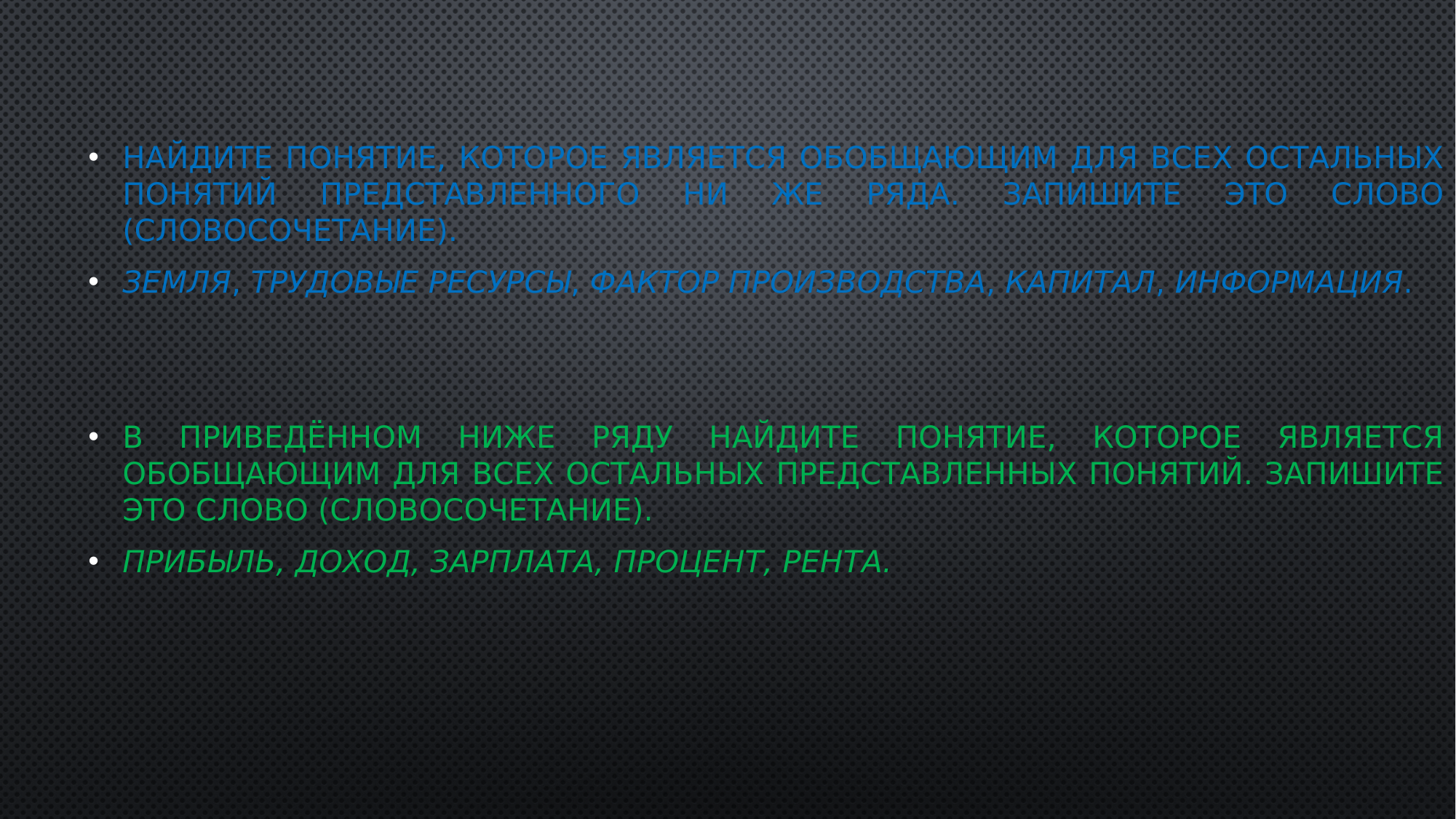

Найдите понятие, которое является обобщающим для всех остальных понятий представленного ни же ряда. Запишите это слово (словосочетание).
Земля, трудовые ресурсы, фактор производства, капитал, информация.

В приведённом ниже ряду найдите понятие, которое является обобщающим для всех остальных представленных понятий. Запишите это слово (словосочетание).
Прибыль, доход, зарплата, процент, рента.